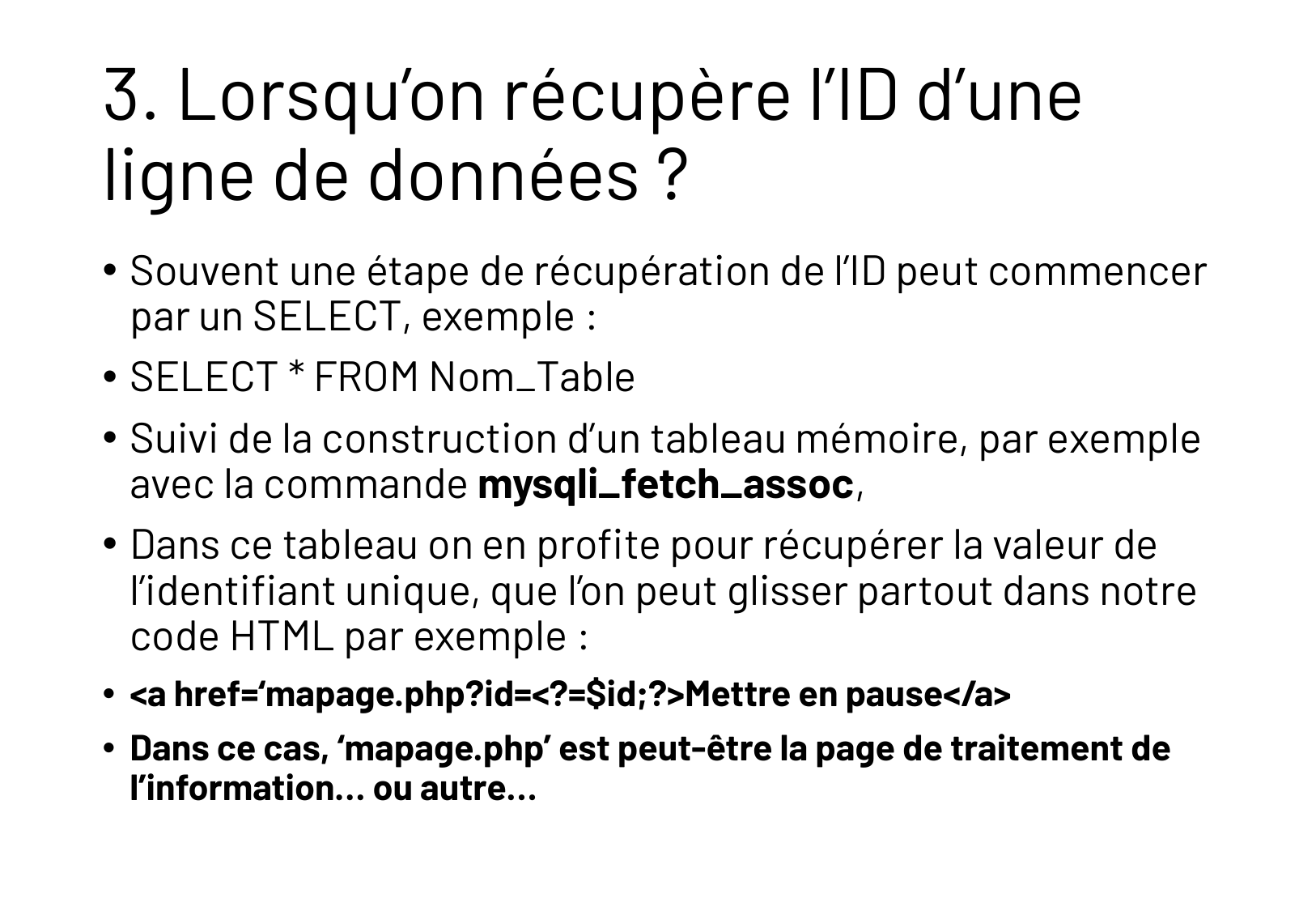

# 3. Lorsqu’on récupère l’ID d’une ligne de données ?
Souvent une étape de récupération de l’ID peut commencer par un SELECT, exemple :
SELECT * FROM Nom_Table
Suivi de la construction d’un tableau mémoire, par exemple avec la commande mysqli_fetch_assoc,
Dans ce tableau on en profite pour récupérer la valeur de l’identifiant unique, que l’on peut glisser partout dans notre code HTML par exemple :
<a href=‘mapage.php?id=<?=$id;?>Mettre en pause</a>
Dans ce cas, ‘mapage.php’ est peut-être la page de traitement de l’information… ou autre…